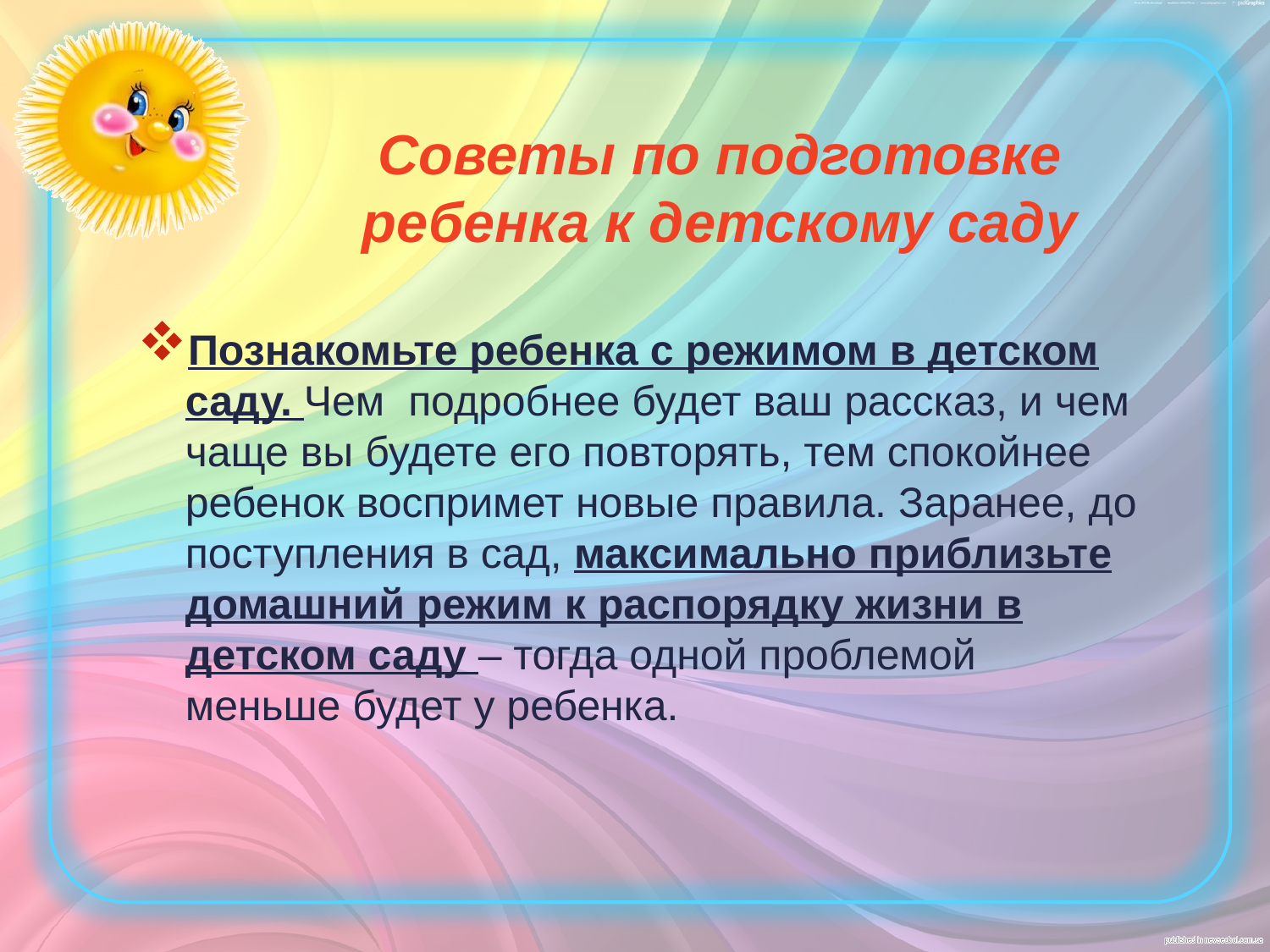

# Советы по подготовке ребенка к детскому саду
Познакомьте ребенка с режимом в детском саду. Чем  подробнее будет ваш рассказ, и чем чаще вы будете его повторять, тем спокойнее ребенок воспримет новые правила. Заранее, до поступления в сад, максимально приблизьте домашний режим к распорядку жизни в детском саду – тогда одной проблемой меньше будет у ребенка.